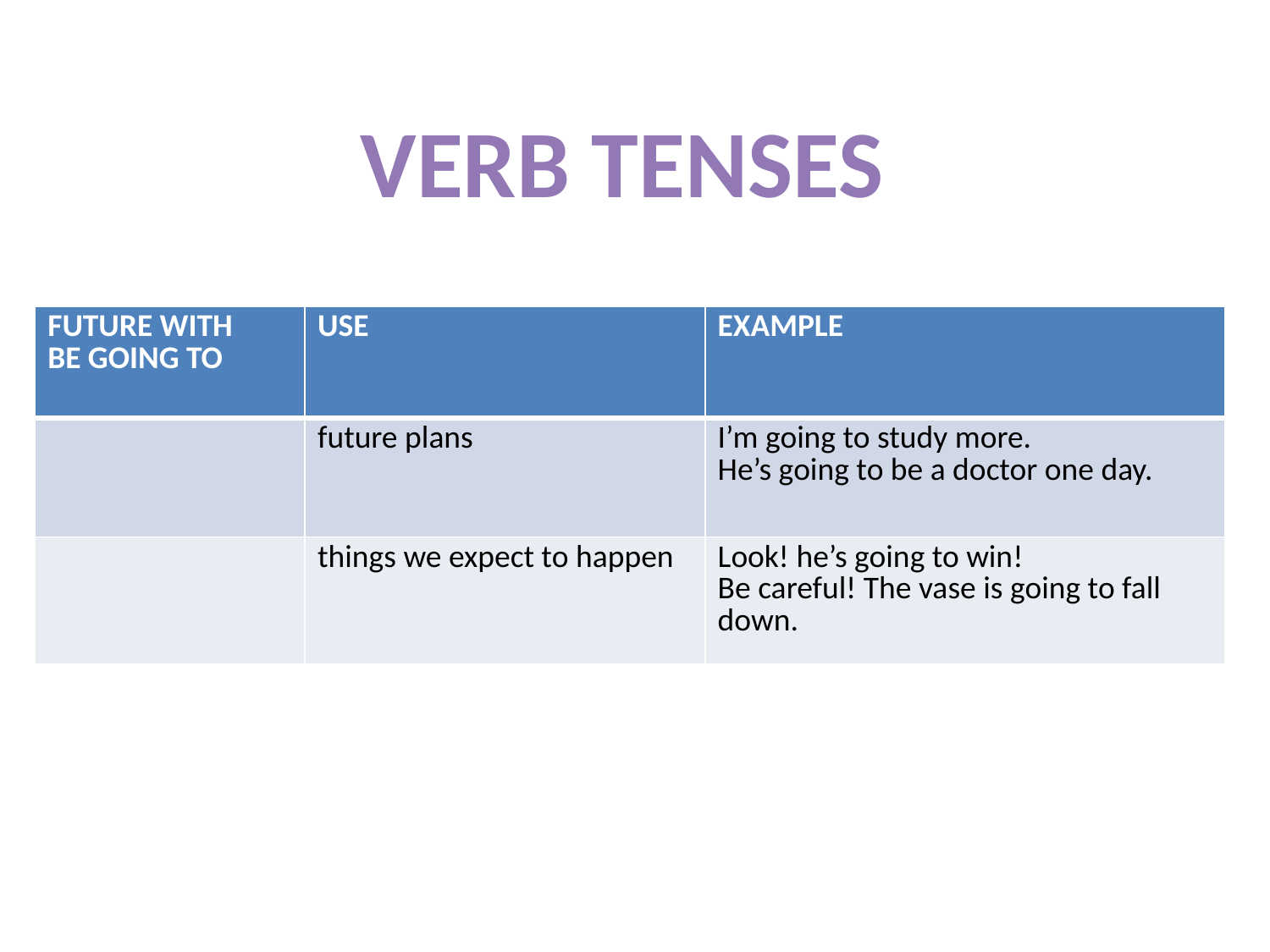

VERB TENSES
| FUTURE WITH BE GOING TO | USE | EXAMPLE |
| --- | --- | --- |
|  | future plans | I’m going to study more. He’s going to be a doctor one day. |
|  | things we expect to happen | Look! he’s going to win! Be careful! The vase is going to fall down. |